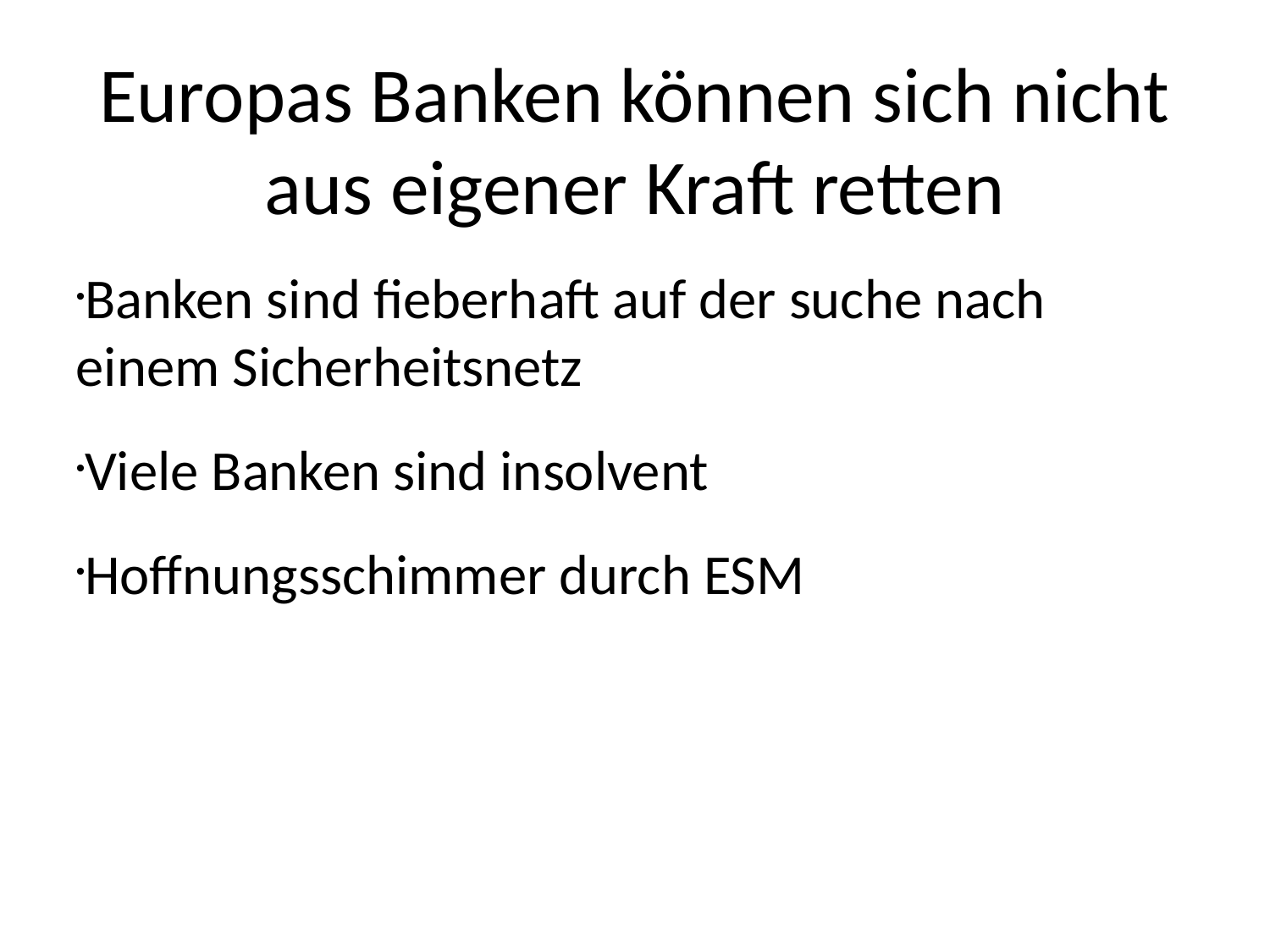

Europas Banken können sich nicht aus eigener Kraft retten
Banken sind fieberhaft auf der suche nach einem Sicherheitsnetz
Viele Banken sind insolvent
Hoffnungsschimmer durch ESM